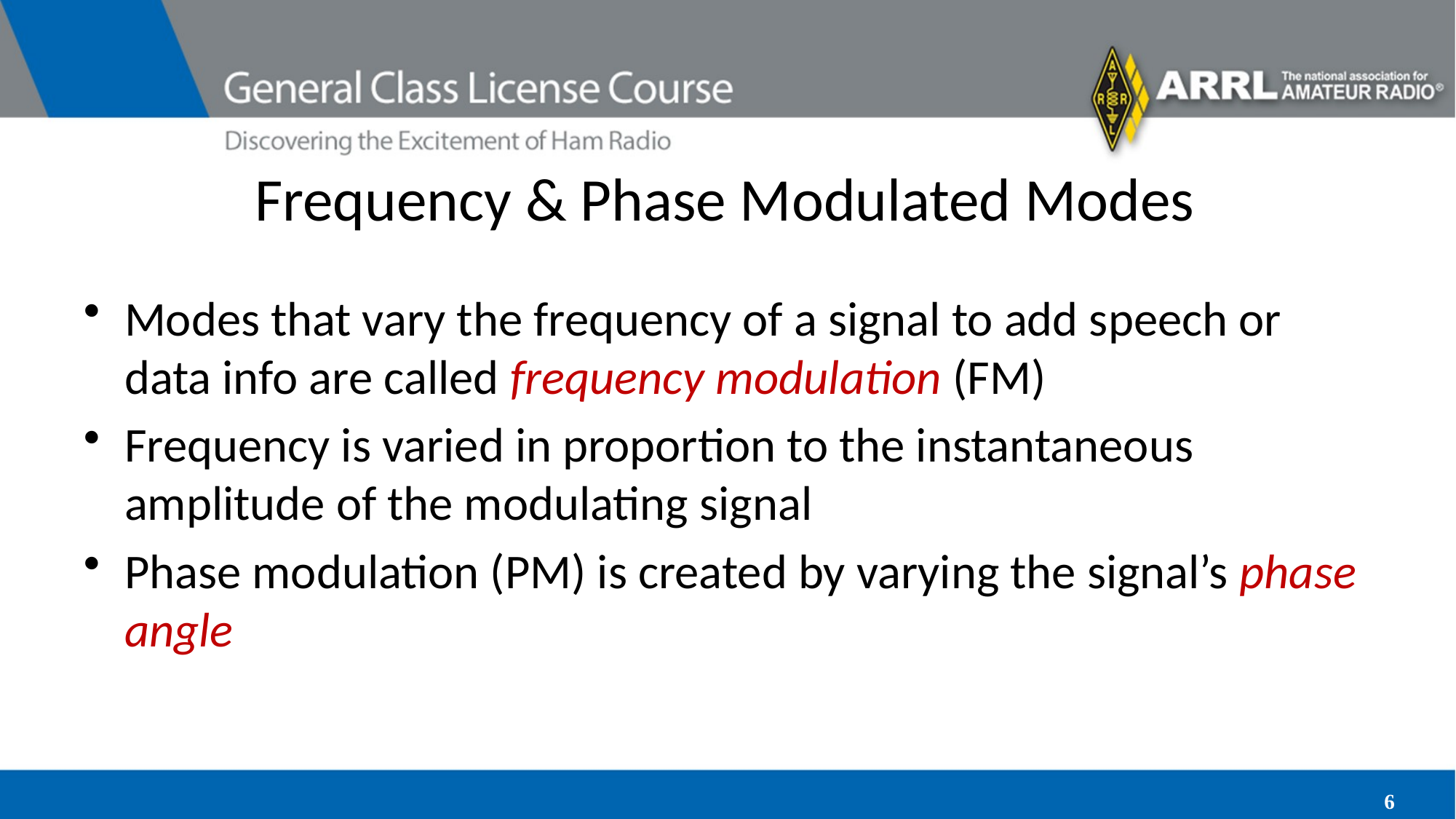

# Frequency & Phase Modulated Modes
Modes that vary the frequency of a signal to add speech or data info are called frequency modulation (FM)
Frequency is varied in proportion to the instantaneous amplitude of the modulating signal
Phase modulation (PM) is created by varying the signal’s phase angle